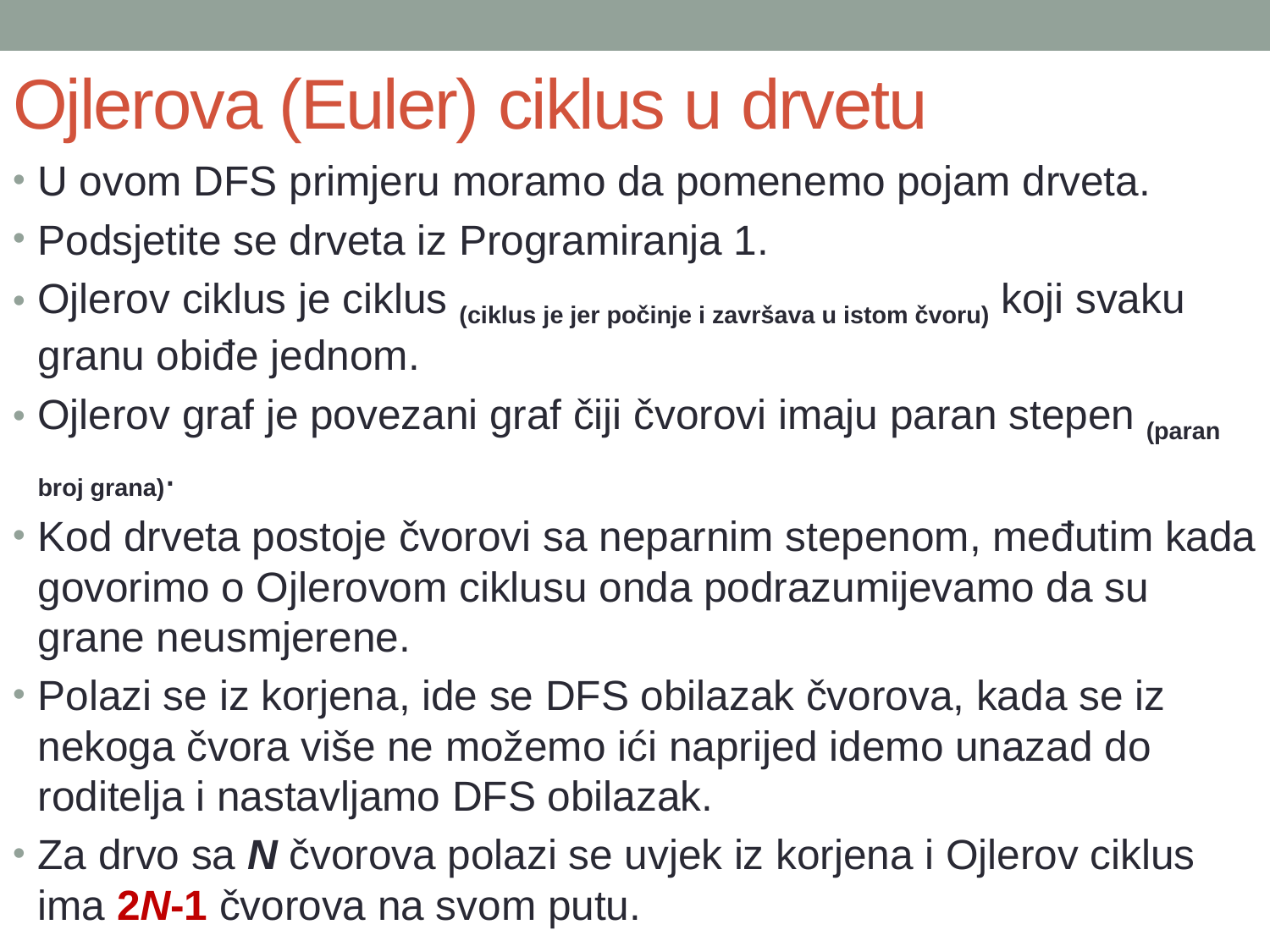

# Ojlerova (Euler) ciklus u drvetu
U ovom DFS primjeru moramo da pomenemo pojam drveta.
Podsjetite se drveta iz Programiranja 1.
Ojlerov ciklus je ciklus (ciklus je jer počinje i završava u istom čvoru) koji svaku granu obiđe jednom.
Ojlerov graf je povezani graf čiji čvorovi imaju paran stepen (paran broj grana).
Kod drveta postoje čvorovi sa neparnim stepenom, međutim kada govorimo o Ojlerovom ciklusu onda podrazumijevamo da su grane neusmjerene.
Polazi se iz korjena, ide se DFS obilazak čvorova, kada se iz nekoga čvora više ne možemo ići naprijed idemo unazad do roditelja i nastavljamo DFS obilazak.
Za drvo sa N čvorova polazi se uvjek iz korjena i Ojlerov ciklus ima 2N-1 čvorova na svom putu.